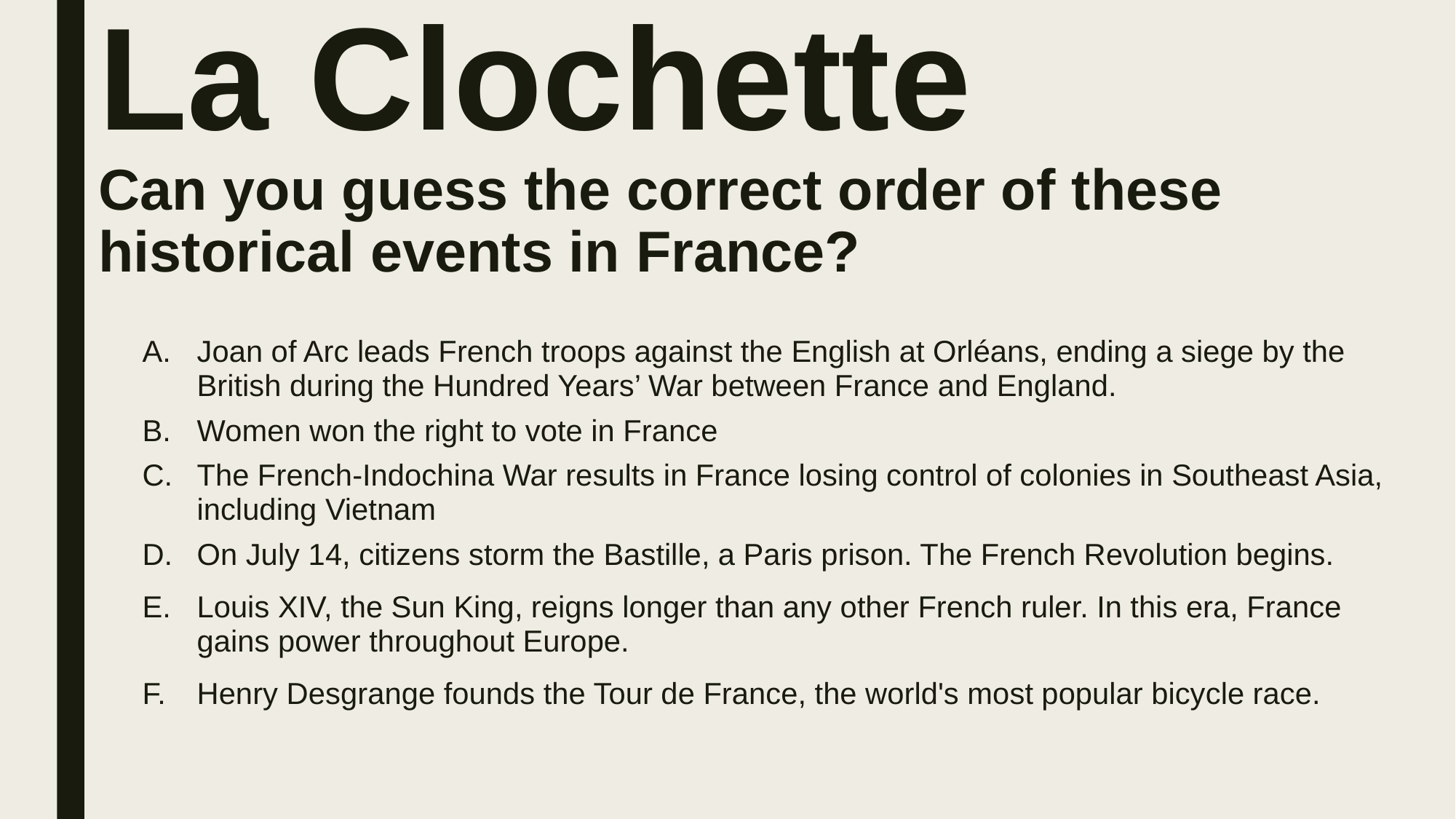

# La Clochette Can you guess the correct order of these historical events in France?
Joan of Arc leads French troops against the English at Orléans, ending a siege by the British during the Hundred Years’ War between France and England.
Women won the right to vote in France
The French-Indochina War results in France losing control of colonies in Southeast Asia, including Vietnam
On July 14, citizens storm the Bastille, a Paris prison. The French Revolution begins.
Louis XIV, the Sun King, reigns longer than any other French ruler. In this era, France gains power throughout Europe.
Henry Desgrange founds the Tour de France, the world's most popular bicycle race.